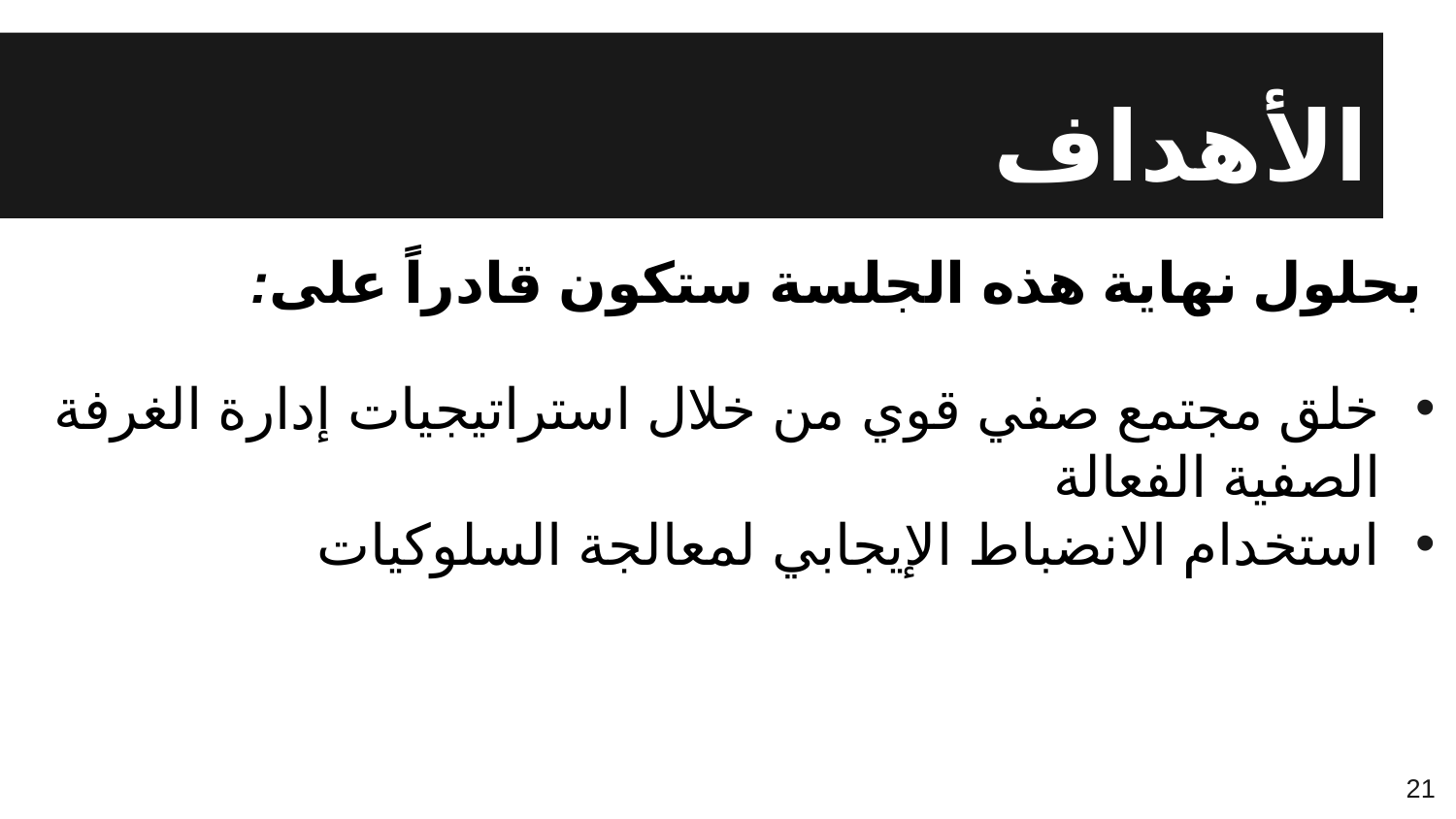

# الأهداف
بحلول نهاية هذه الجلسة ستكون قادراً على:

خلق مجتمع صفي قوي من خلال استراتيجيات إدارة الغرفة الصفية الفعالة
استخدام الانضباط الإيجابي لمعالجة السلوكيات

21